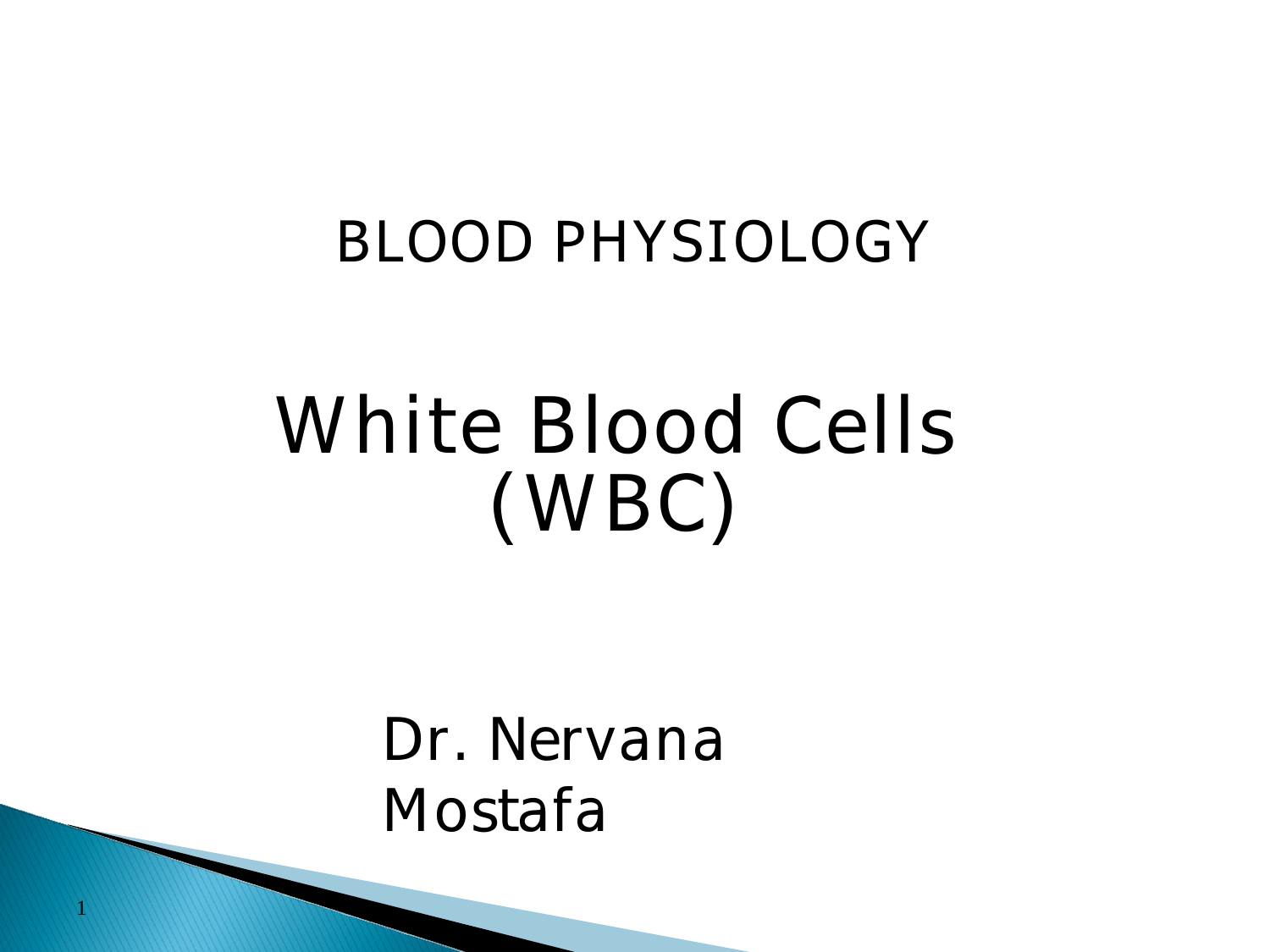

BLOOD PHYSIOLOGY
White Blood Cells
(WBC)
Dr. Nervana Mostafa
1